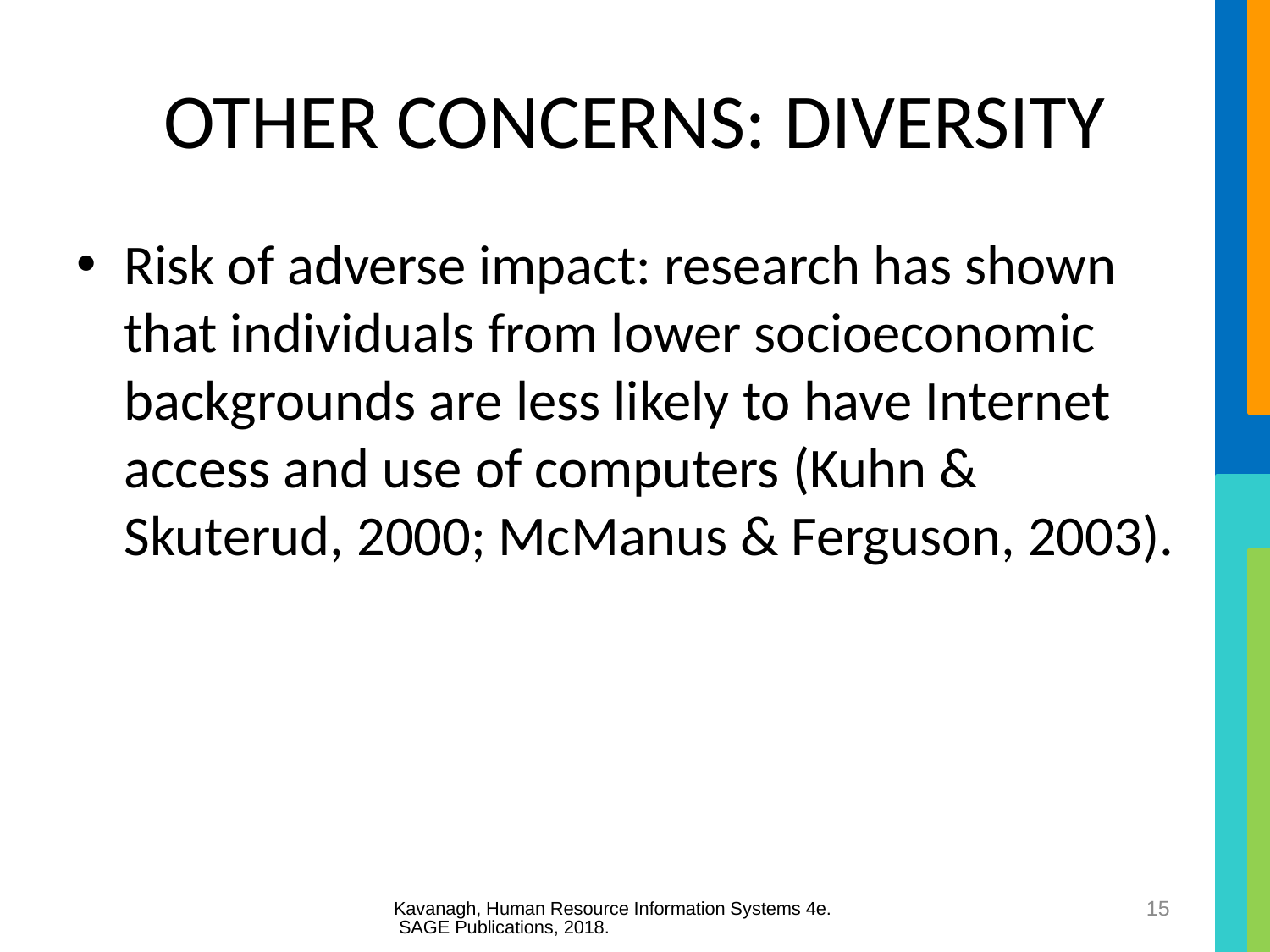

# OTHER CONCERNS: DIVERSITY
Risk of adverse impact: research has shown that individuals from lower socioeconomic backgrounds are less likely to have Internet access and use of computers (Kuhn & Skuterud, 2000; McManus & Ferguson, 2003).
Kavanagh, Human Resource Information Systems 4e. SAGE Publications, 2018.
15